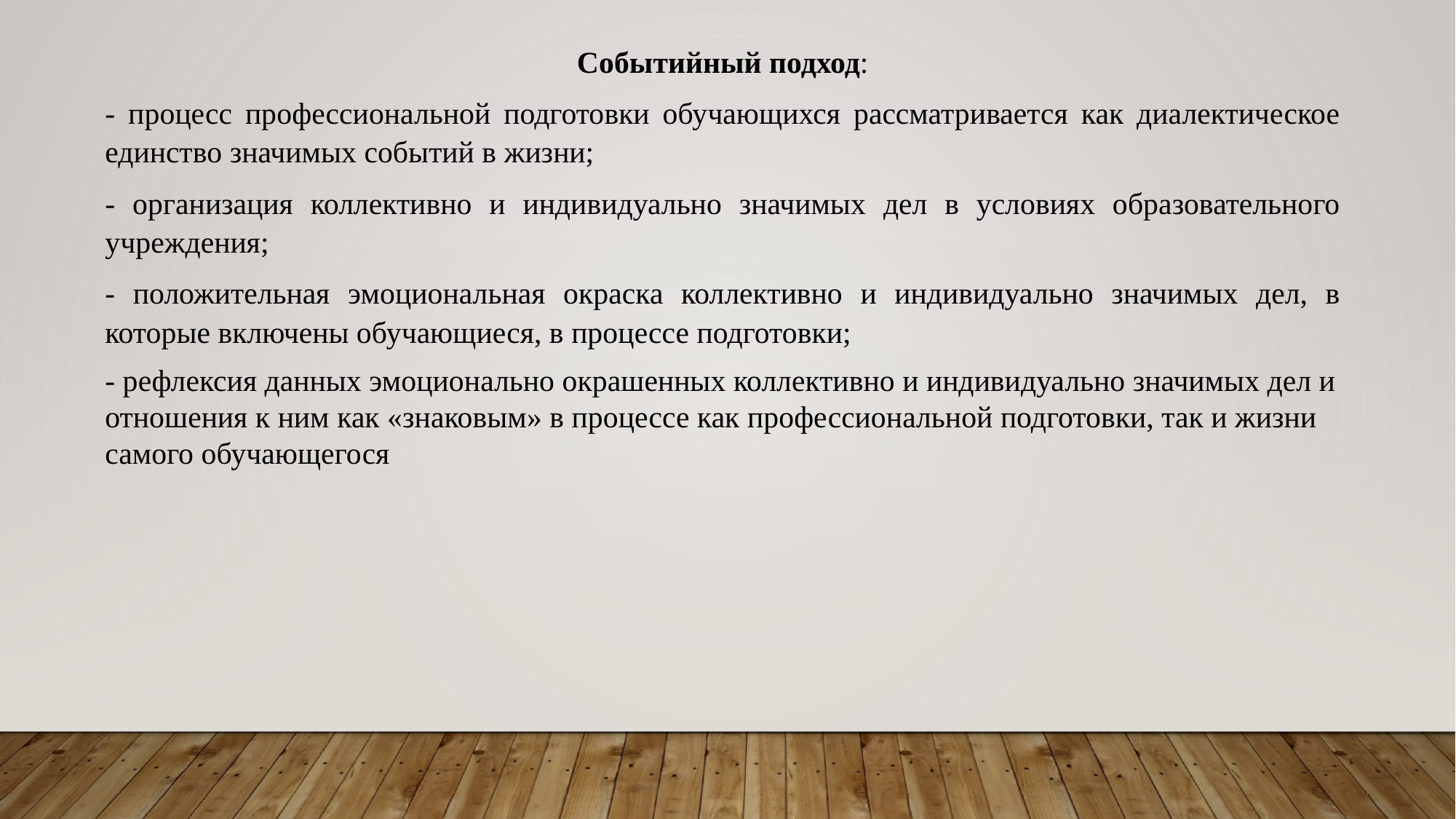

Событийный подход:
- процесс профессиональной подготовки обучающихся рассматривается как диалектическое единство значимых событий в жизни;
- организация коллективно и индивидуально значимых дел в условиях образовательного учреждения;
- положительная эмоциональная окраска коллективно и индивидуально значимых дел, в которые включены обучающиеся, в процессе подготовки;
- рефлексия данных эмоционально окрашенных коллективно и индивидуально значимых дел и отношения к ним как «знаковым» в процессе как профессиональной подготовки, так и жизни самого обучающегося